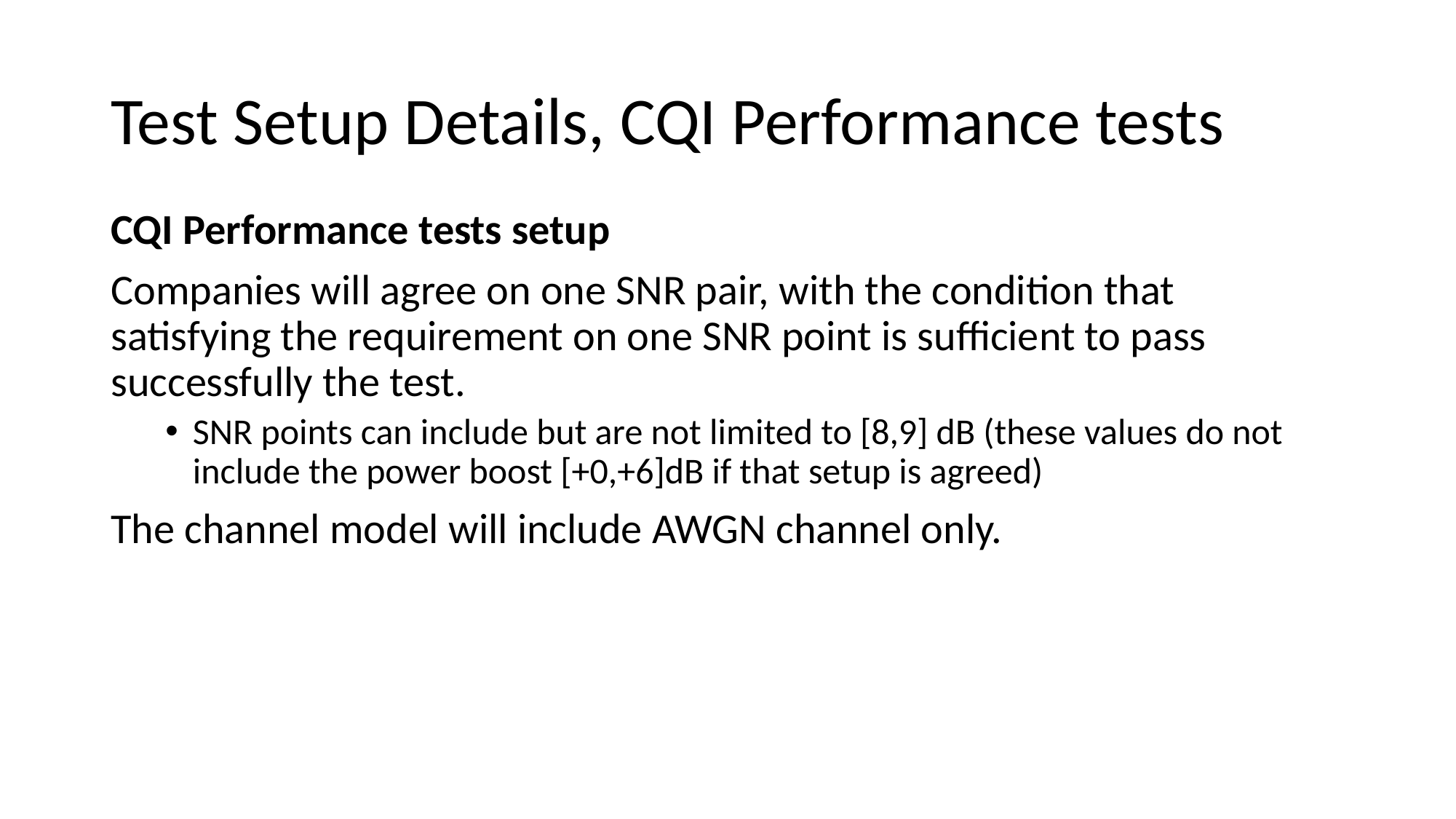

# Test Setup Details, CQI Performance tests
CQI Performance tests setup
Companies will agree on one SNR pair, with the condition that satisfying the requirement on one SNR point is sufficient to pass successfully the test.
SNR points can include but are not limited to [8,9] dB (these values do not include the power boost [+0,+6]dB if that setup is agreed)
The channel model will include AWGN channel only.